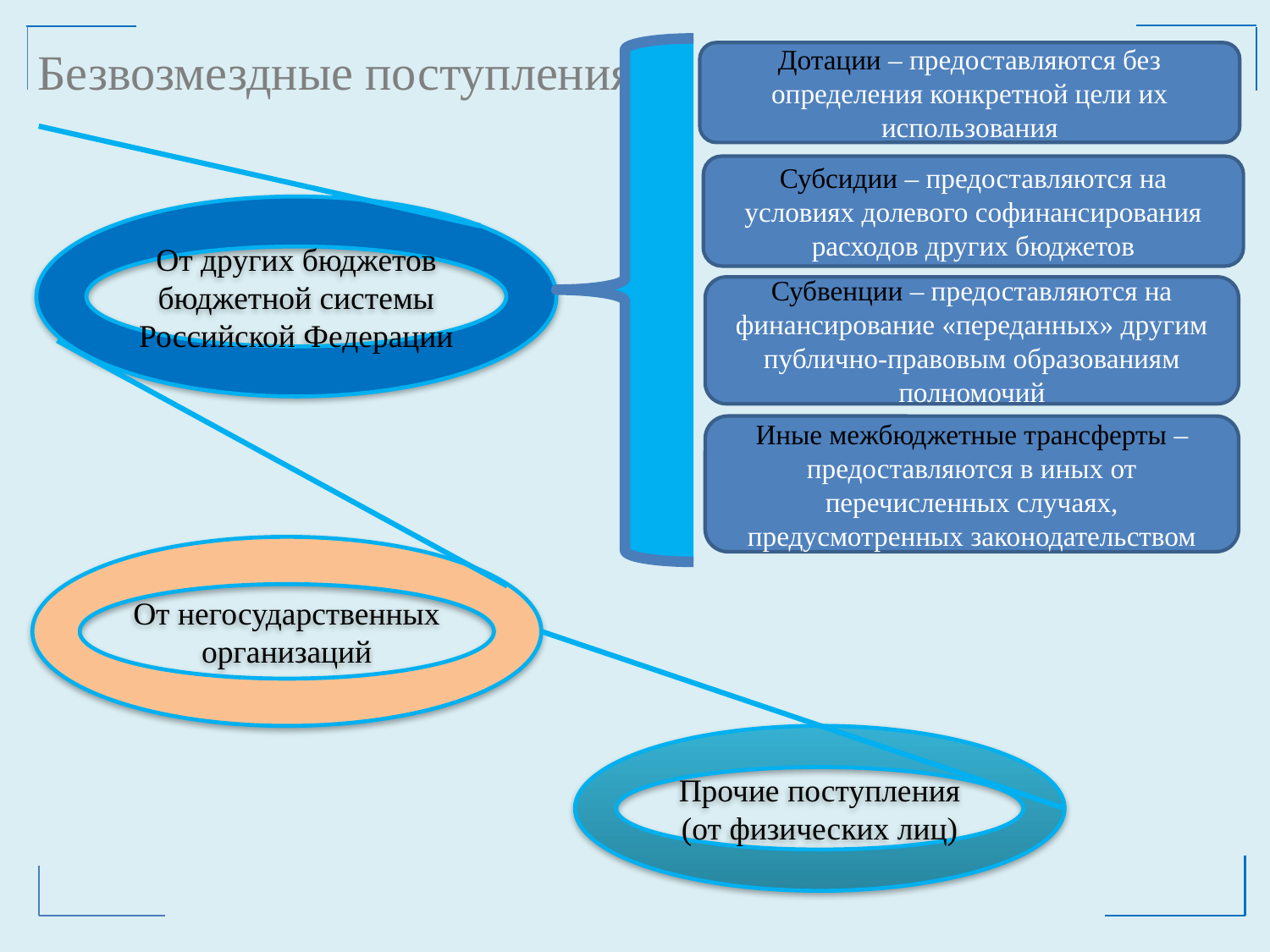

Безвозмездные поступления

Дотации – предоставляются без определения конкретной цели их использования
Субсидии – предоставляются на условиях долевого софинансирования расходов других бюджетов
От других бюджетов бюджетной системы Российской Федерации
Субвенции – предоставляются на финансирование «переданных» другим публично-правовым образованиям полномочий
Иные межбюджетные трансферты – предоставляются в иных от перечисленных случаях, предусмотренных законодательством
От негосударственных организаций
Прочие поступления (от физических лиц)